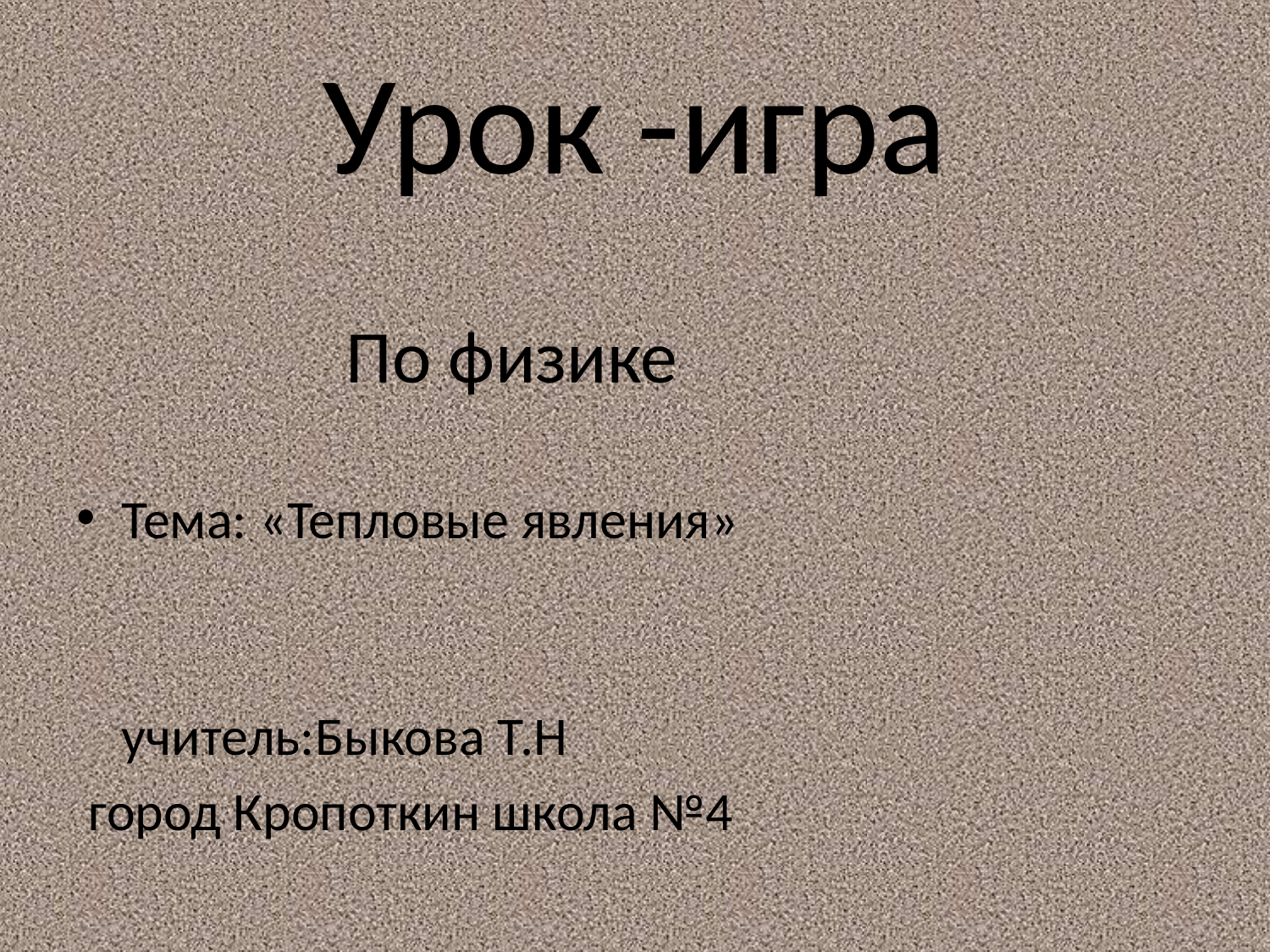

# Урок -игра

                      По физике

Тема: «Тепловые явления»

                                                                   учитель:Быкова Т.Н
 город Кропоткин школа №4